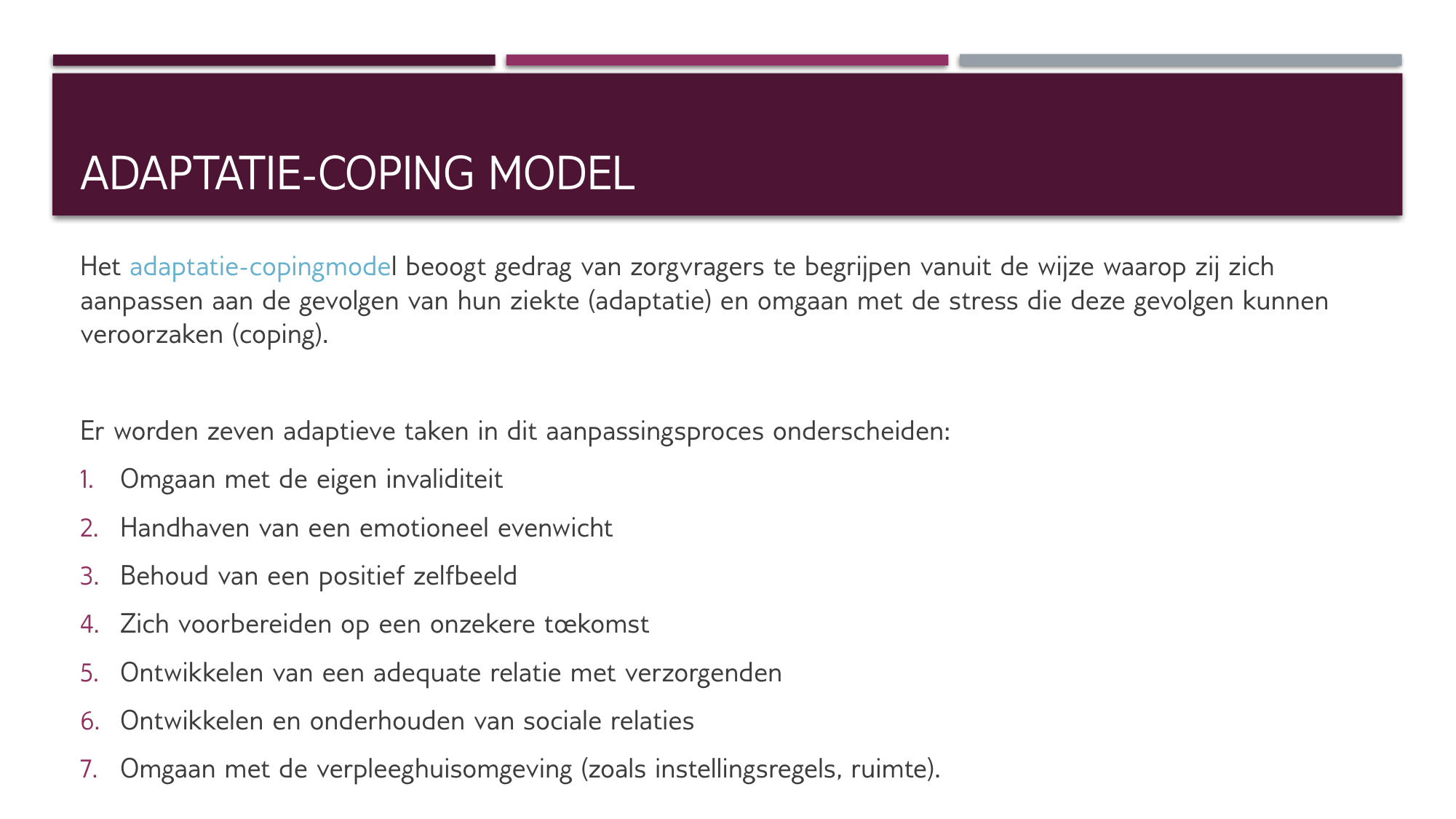

# Adaptatie-coping model
Het adaptatie-copingmodel beoogt gedrag van zorgvragers te begrijpen vanuit de wijze waarop zij zich aanpassen aan de gevolgen van hun ziekte (adaptatie) en omgaan met de stress die deze gevolgen kunnen veroorzaken (coping).

Er worden zeven adaptieve taken in dit aanpassingsproces onderscheiden:
Omgaan met de eigen invaliditeit
Handhaven van een emotioneel evenwicht
Behoud van een positief zelfbeeld
Zich voorbereiden op een onzekere toekomst
Ontwikkelen van een adequate relatie met verzorgenden
Ontwikkelen en onderhouden van sociale relaties
Omgaan met de verpleeghuisomgeving (zoals instellingsregels, ruimte).